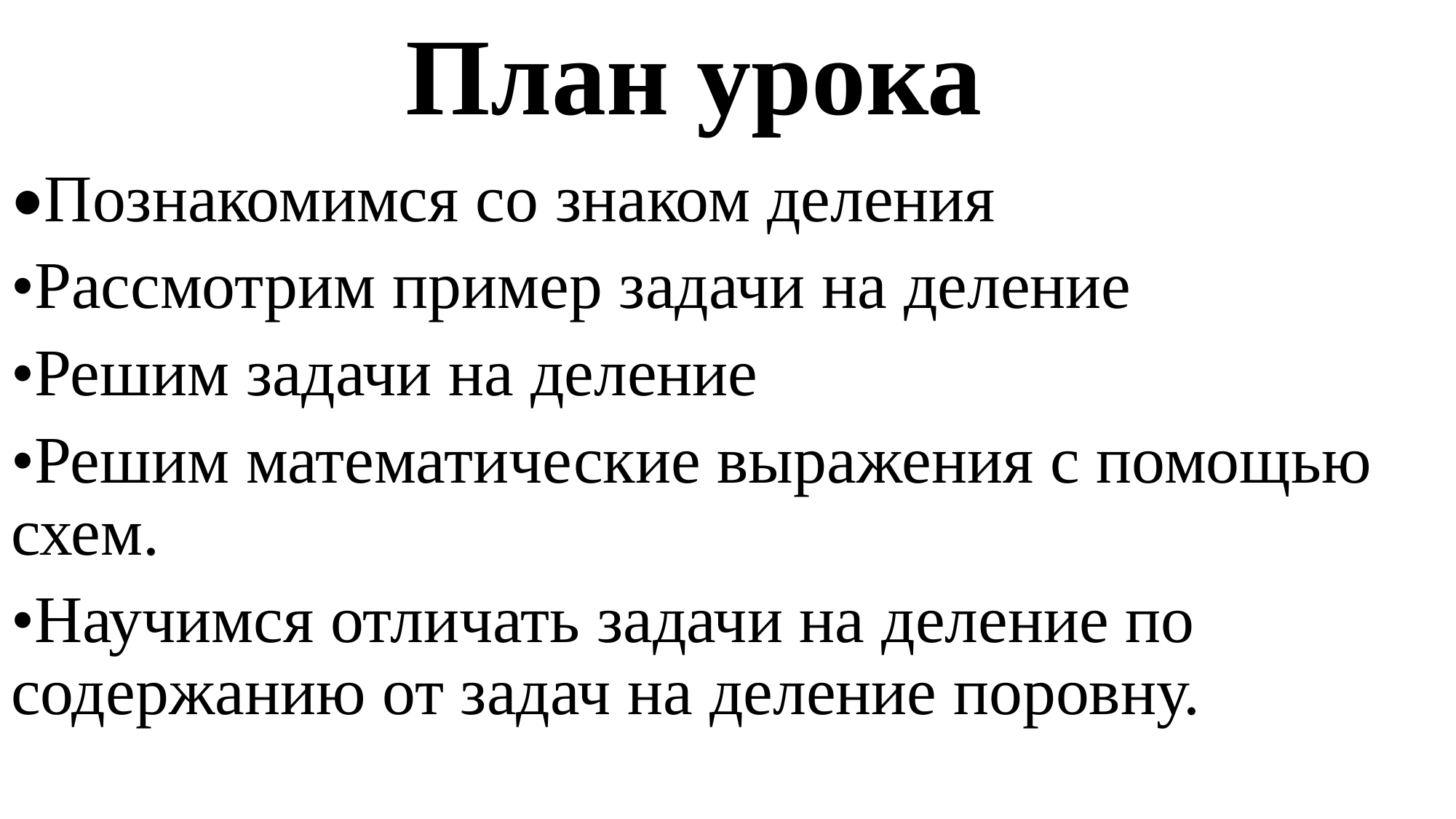

# План урока
•Познакомимся со знаком деления
•Рассмотрим пример задачи на деление
•Решим задачи на деление
•Решим математические выражения с помощью схем.
•Научимся отличать задачи на деление по содержанию от задач на деление поровну.